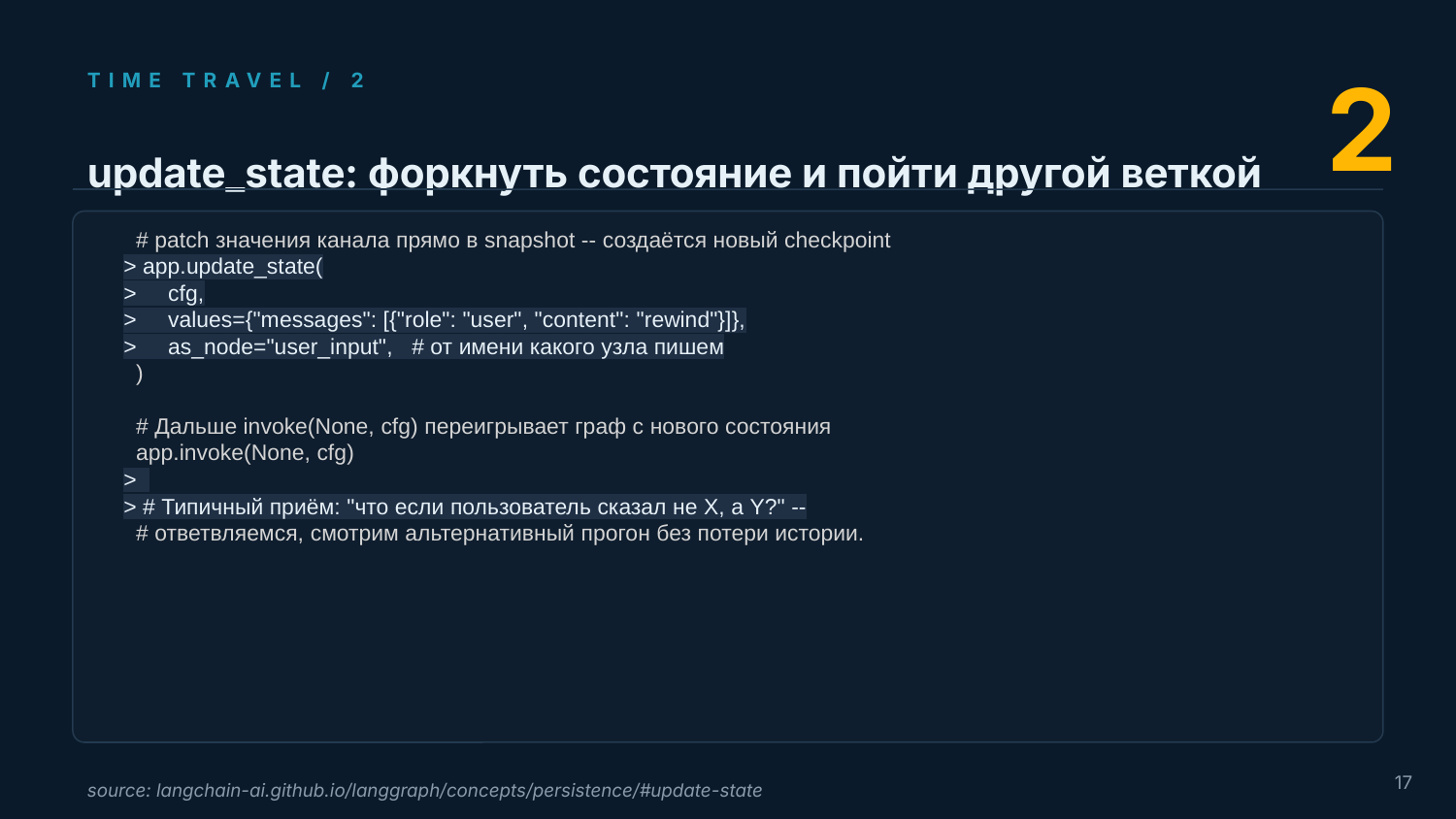

2
TIME TRAVEL / 2
update_state: форкнуть состояние и пойти другой веткой

  # patch значения канала прямо в snapshot -- создаётся новый checkpoint
> app.update_state(
>     cfg,
>     values={"messages": [{"role": "user", "content": "rewind"}]},
>     as_node="user_input",   # от имени какого узла пишем
  )

  # Дальше invoke(None, cfg) переигрывает граф с нового состояния
  app.invoke(None, cfg)
>
> # Типичный приём: "что если пользователь сказал не X, а Y?" --
  # ответвляемся, смотрим альтернативный прогон без потери истории.

17
source: langchain-ai.github.io/langgraph/concepts/persistence/#update-state